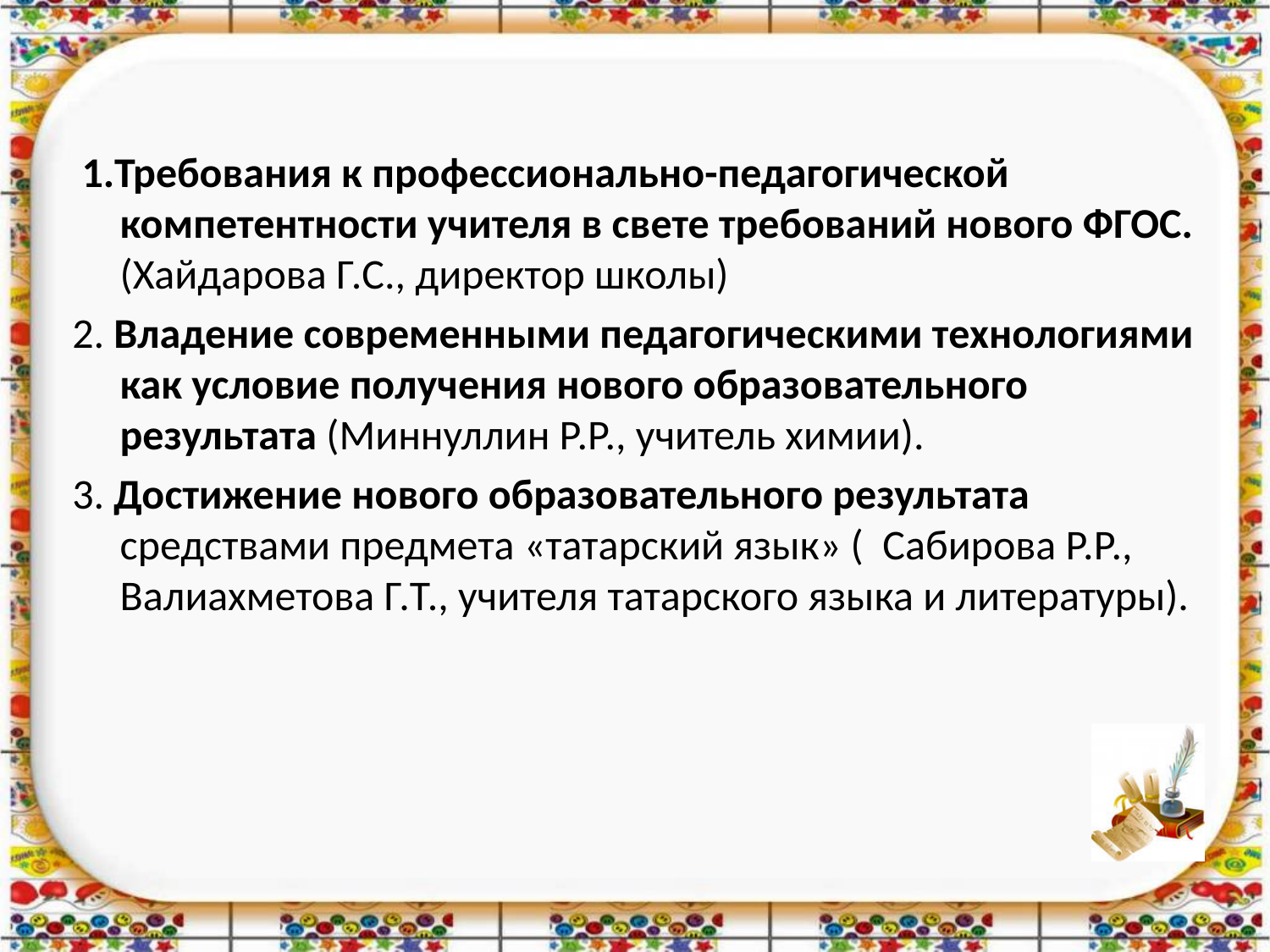

#
 1.Требования к профессионально-педагогической компетентности учителя в свете требований нового ФГОС.  (Хайдарова Г.С., директор школы)
2. Владение современными педагогическими технологиями как условие получения нового образовательного результата (Миннуллин Р.Р., учитель химии).
3. Достижение нового образовательного результата средствами предмета «татарский язык» (  Сабирова Р.Р., Валиахметова Г.Т., учителя татарского языка и литературы).